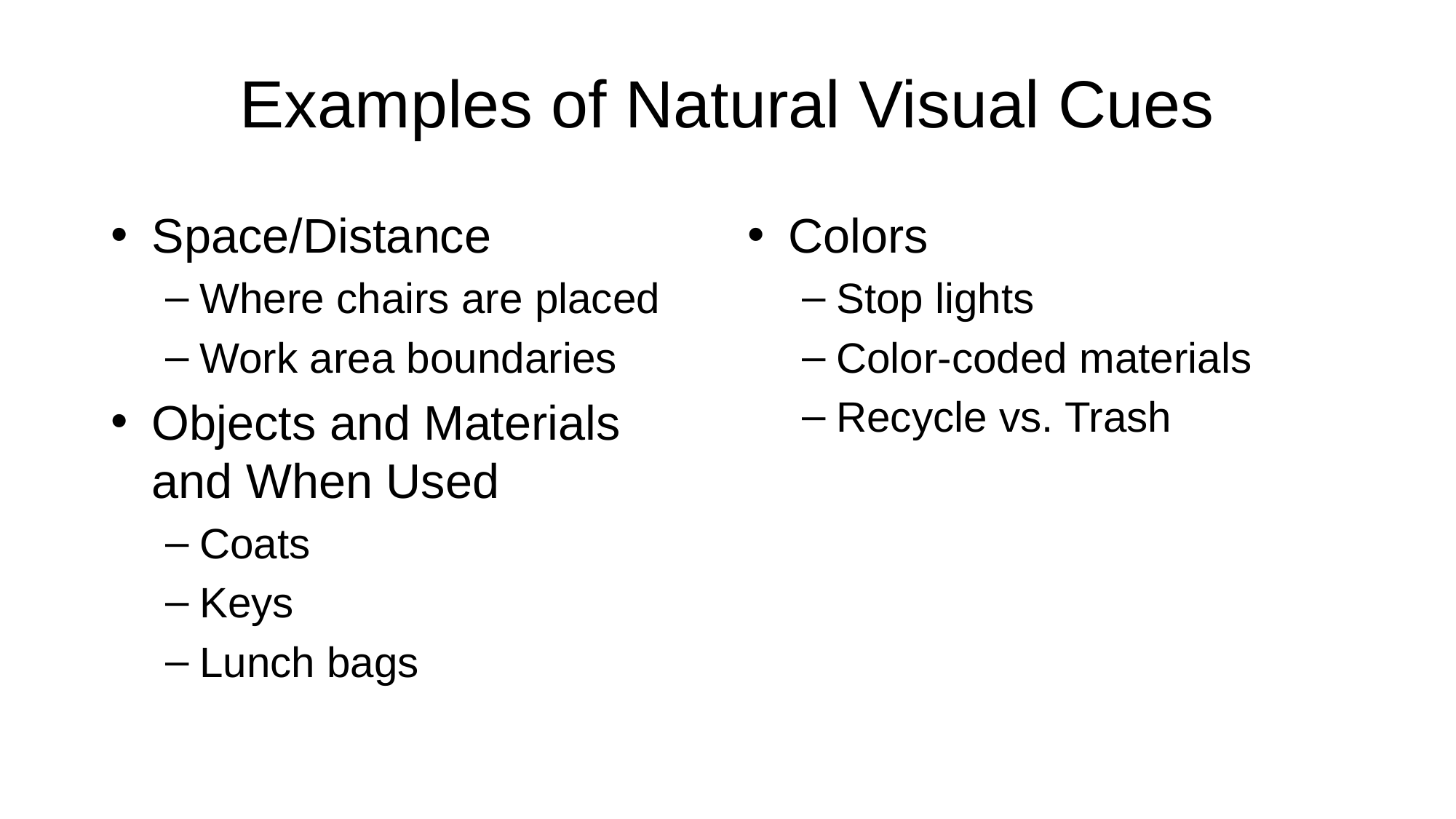

# Examples of Natural Visual Cues
Space/Distance
Where chairs are placed
Work area boundaries
Objects and Materials and When Used
Coats
Keys
Lunch bags
Colors
Stop lights
Color-coded materials
Recycle vs. Trash